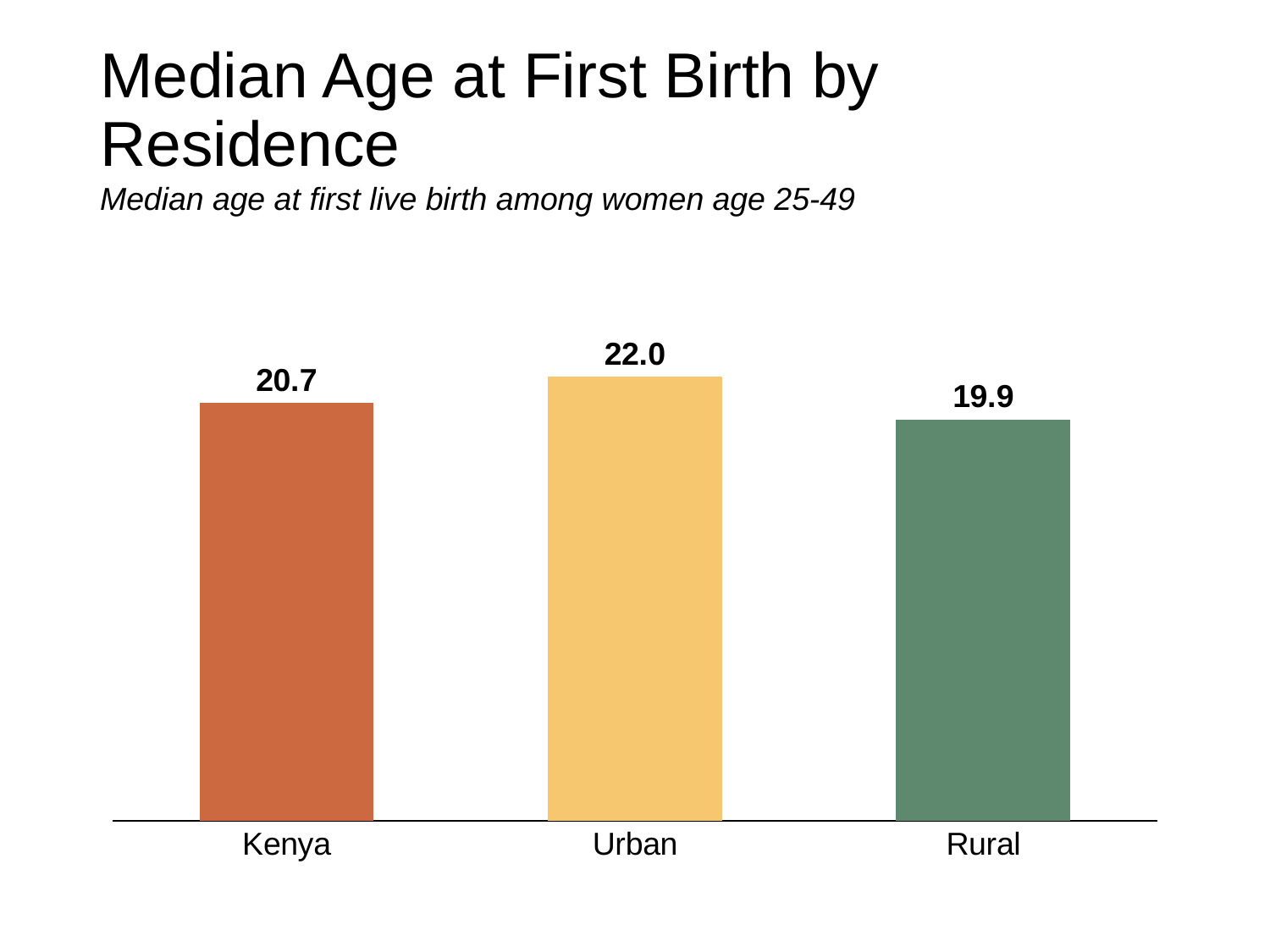

# Median Age at First Birth by Residence
Median age at first live birth among women age 25-49

### Chart

| Category | Kenya |
|---|---|
| Kenya | 20.7 |
| Urban | 22.0 |
| Rural | 19.9 |